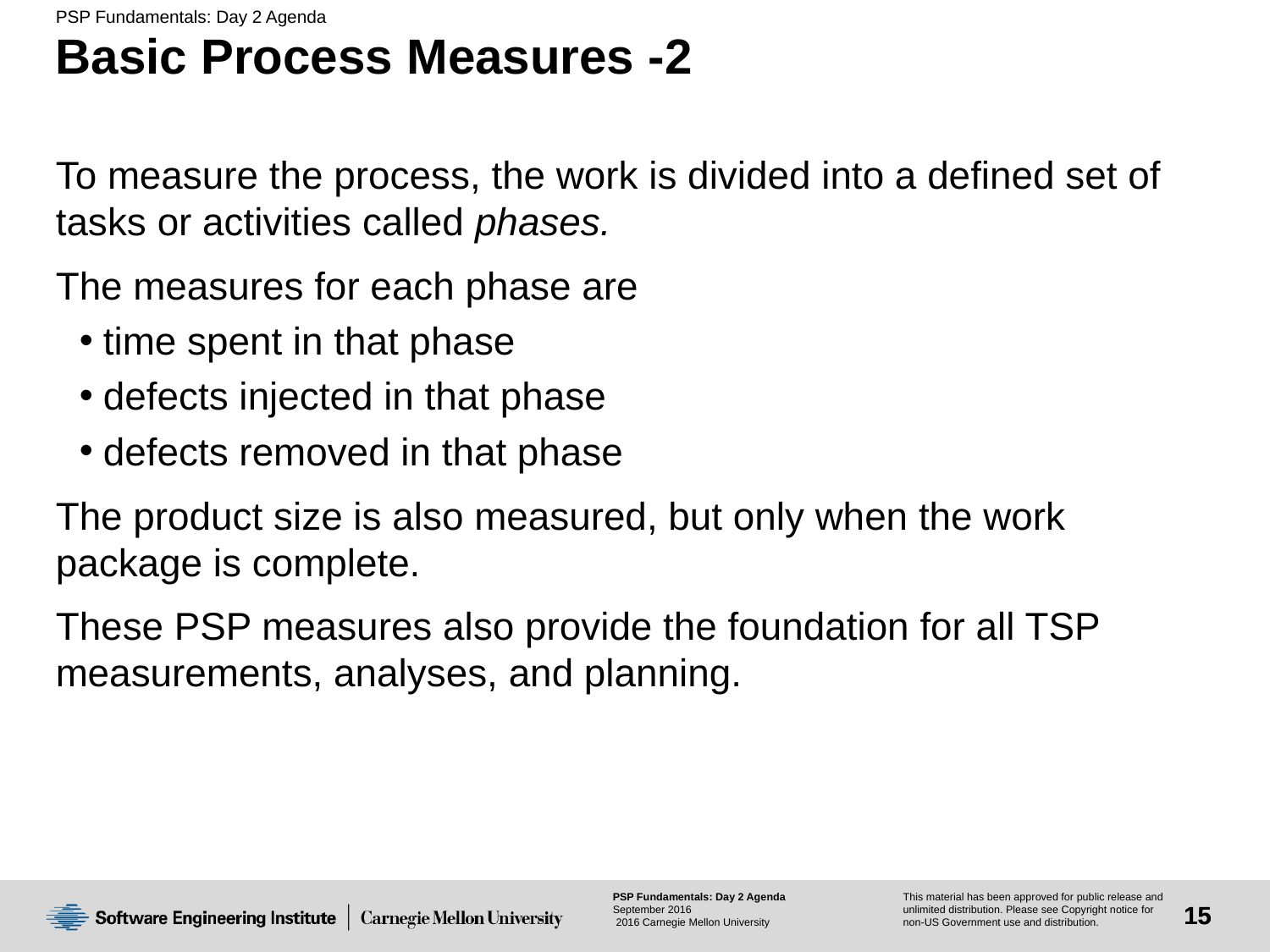

# Basic Process Measures -2
To measure the process, the work is divided into a defined set of tasks or activities called phases.
The measures for each phase are
time spent in that phase
defects injected in that phase
defects removed in that phase
The product size is also measured, but only when the work package is complete.
These PSP measures also provide the foundation for all TSP measurements, analyses, and planning.